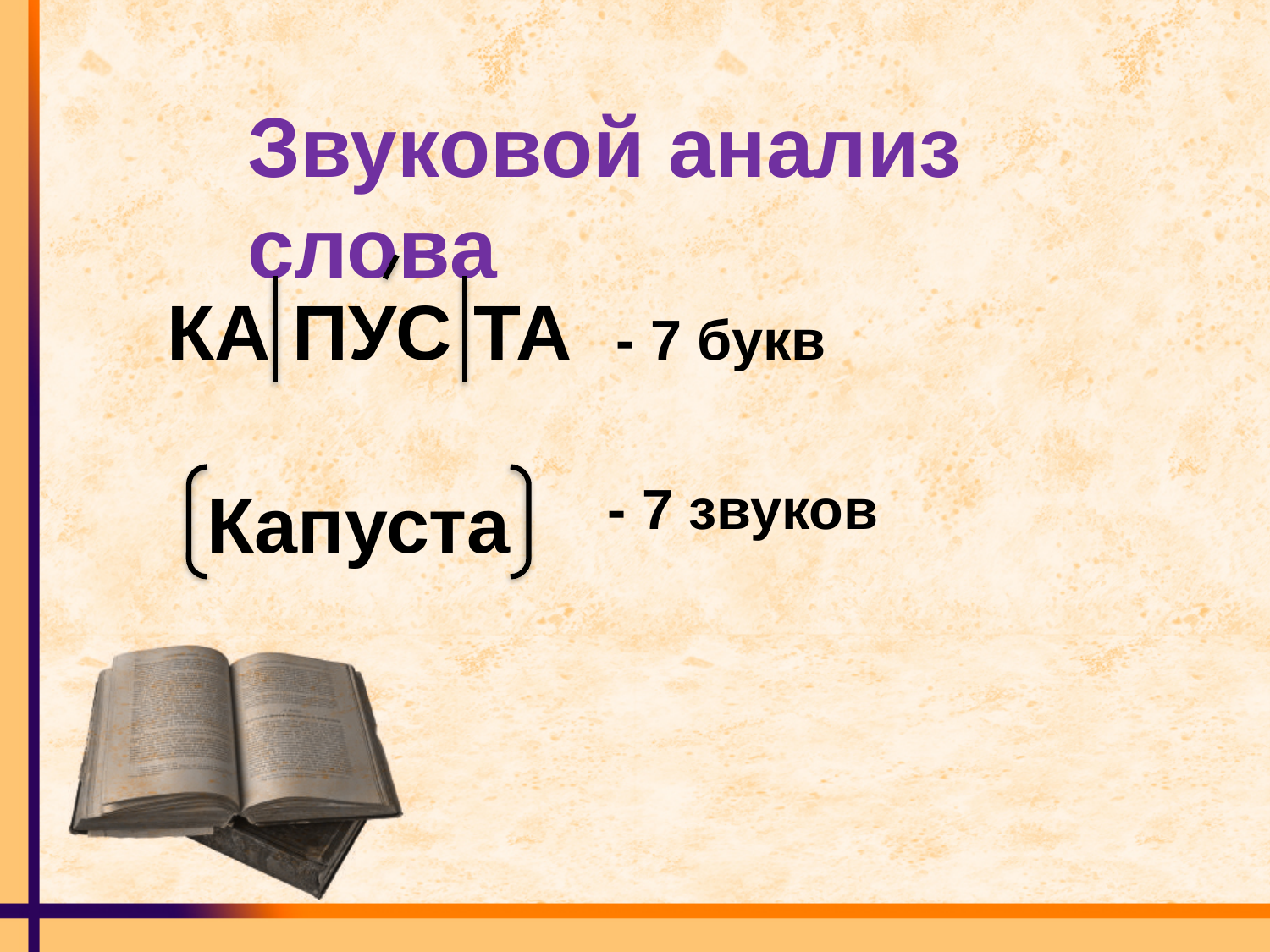

Звуковой анализ слова
КА ПУС ТА  - 7 букв
Капуста

- 7 звуков